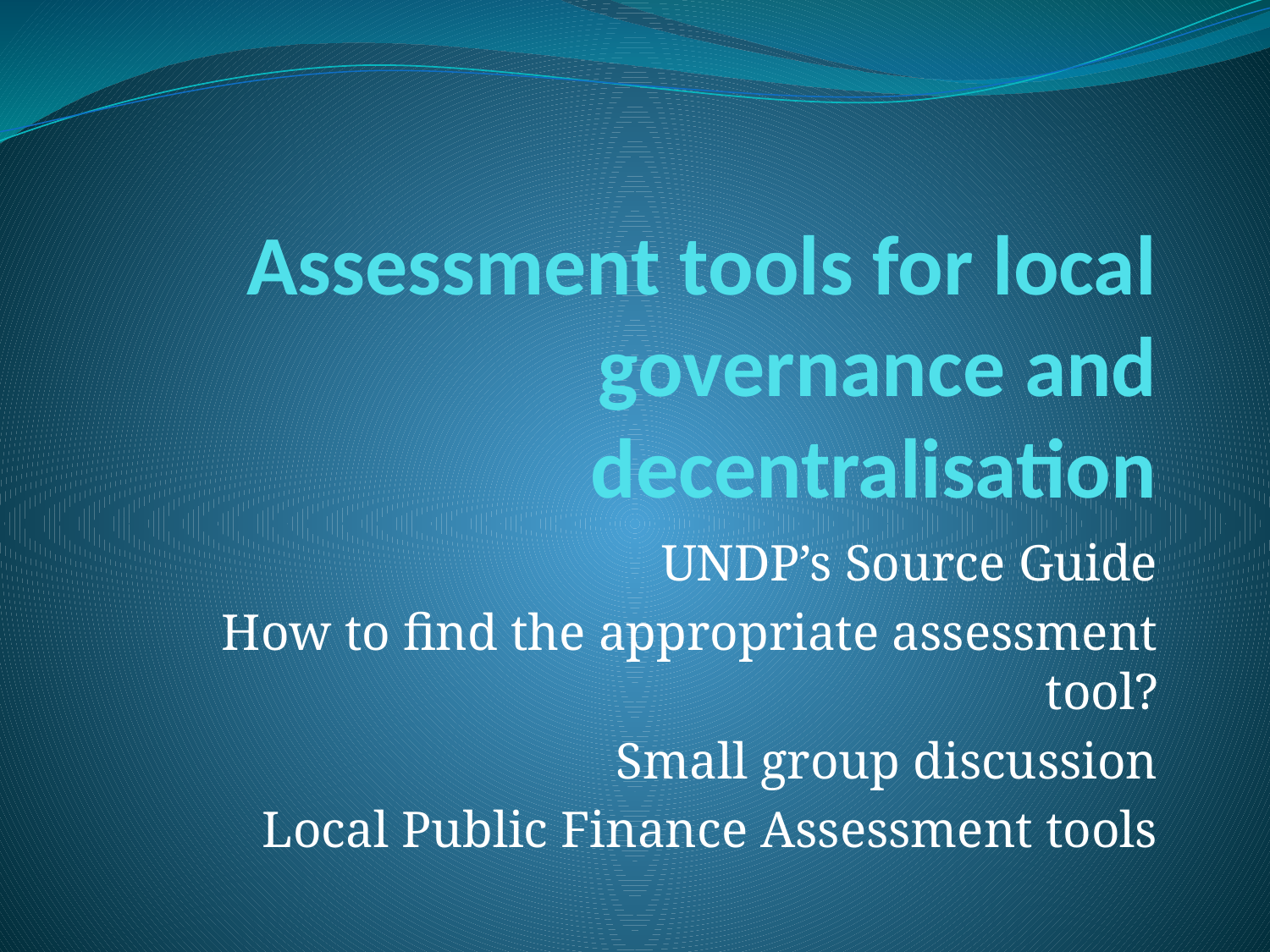

# Assessment tools for local governance and decentralisation
UNDP’s Source Guide
How to find the appropriate assessment tool?
 Small group discussion
Local Public Finance Assessment tools